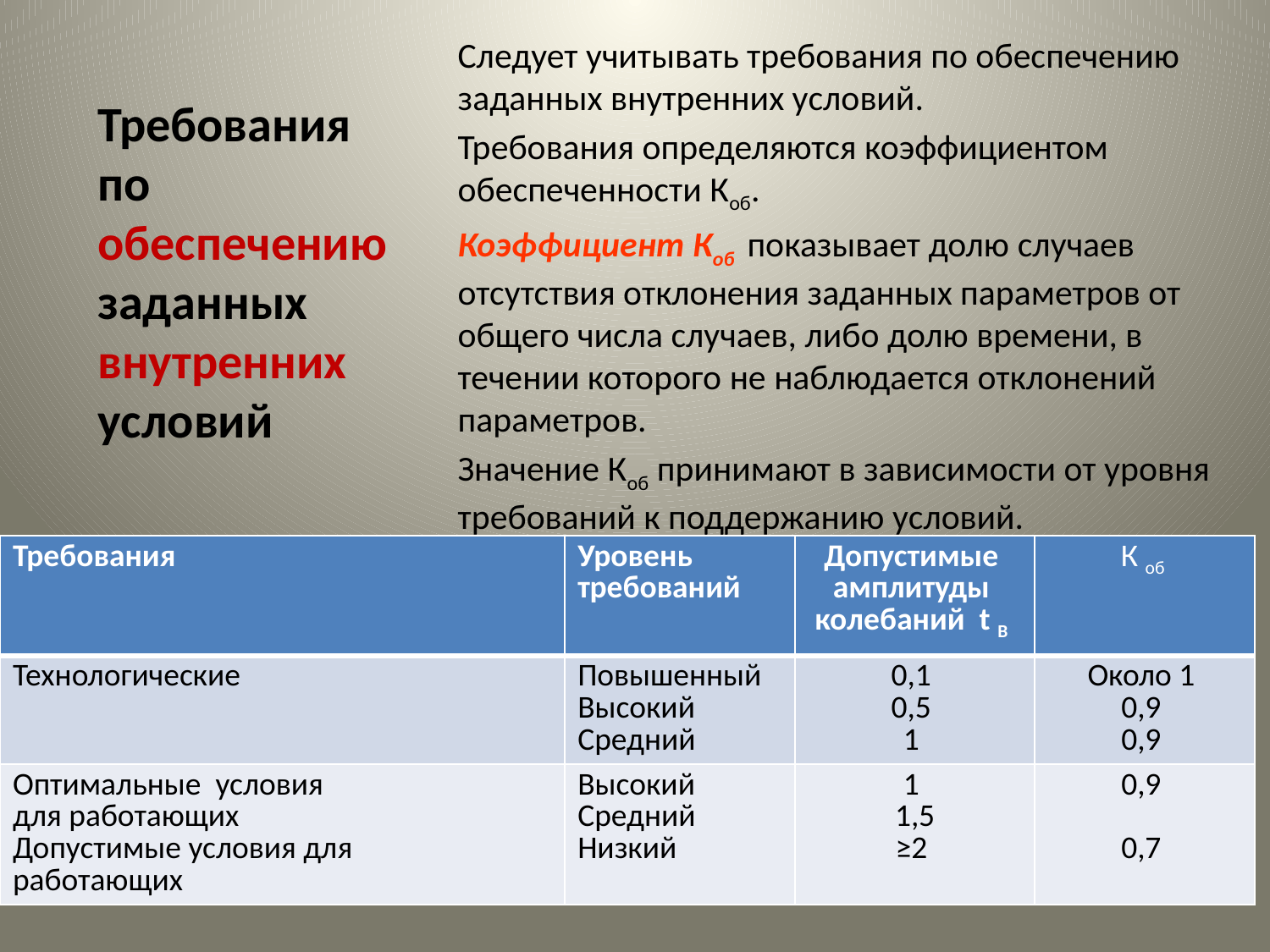

Следует учитывать требования по обеспечению заданных внутренних условий.
Требования определяются коэффициентом обеспеченности Коб.
Коэффициент Коб  показывает долю случаев отсутствия отклонения заданных параметров от общего числа случаев, либо долю времени, в течении которого не наблюдается отклонений параметров.
Значение Коб принимают в зависимости от уровня требований к поддержанию условий.

# Требования по обеспечению заданных внутренних условий
| Требования | Уровень требований | Допустимые амплитуды колебаний t B | К об |
| --- | --- | --- | --- |
| Технологические | Повышенный Высокий Средний | 0,1 0,5 1 | Около 1 0,9 0,9 |
| Оптимальные условия для работающих Допустимые условия для работающих | Высокий Средний Низкий | 1 1,5 ≥2 | 0,9 0,7 |